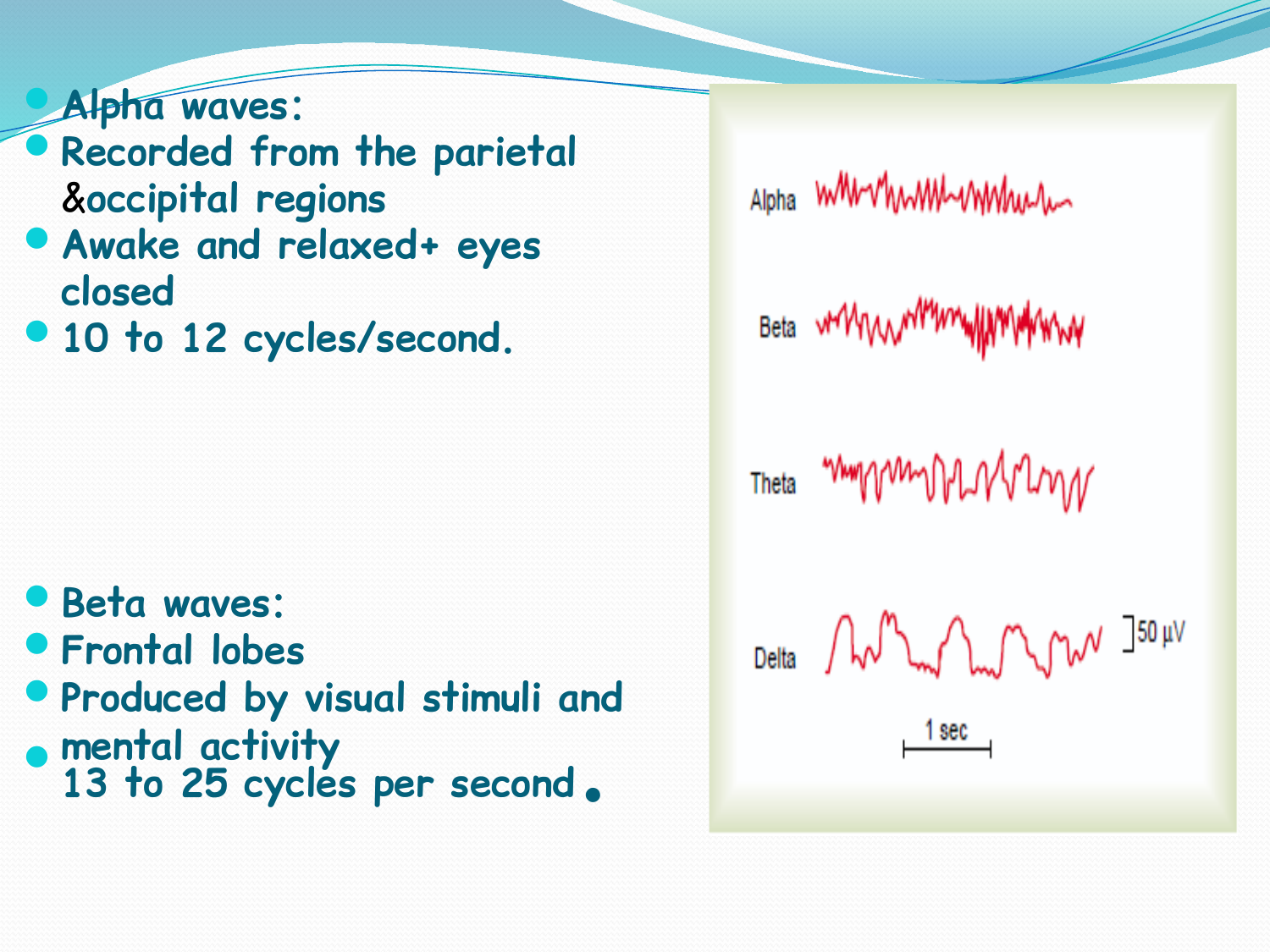

Alpha waves:
Recorded from the parietal &occipital regions
Awake and relaxed+ eyes closed
10 to 12 cycles/second.

Beta waves:
Frontal lobes
Produced by visual stimuli and mental activity
13 to 25 cycles per second.